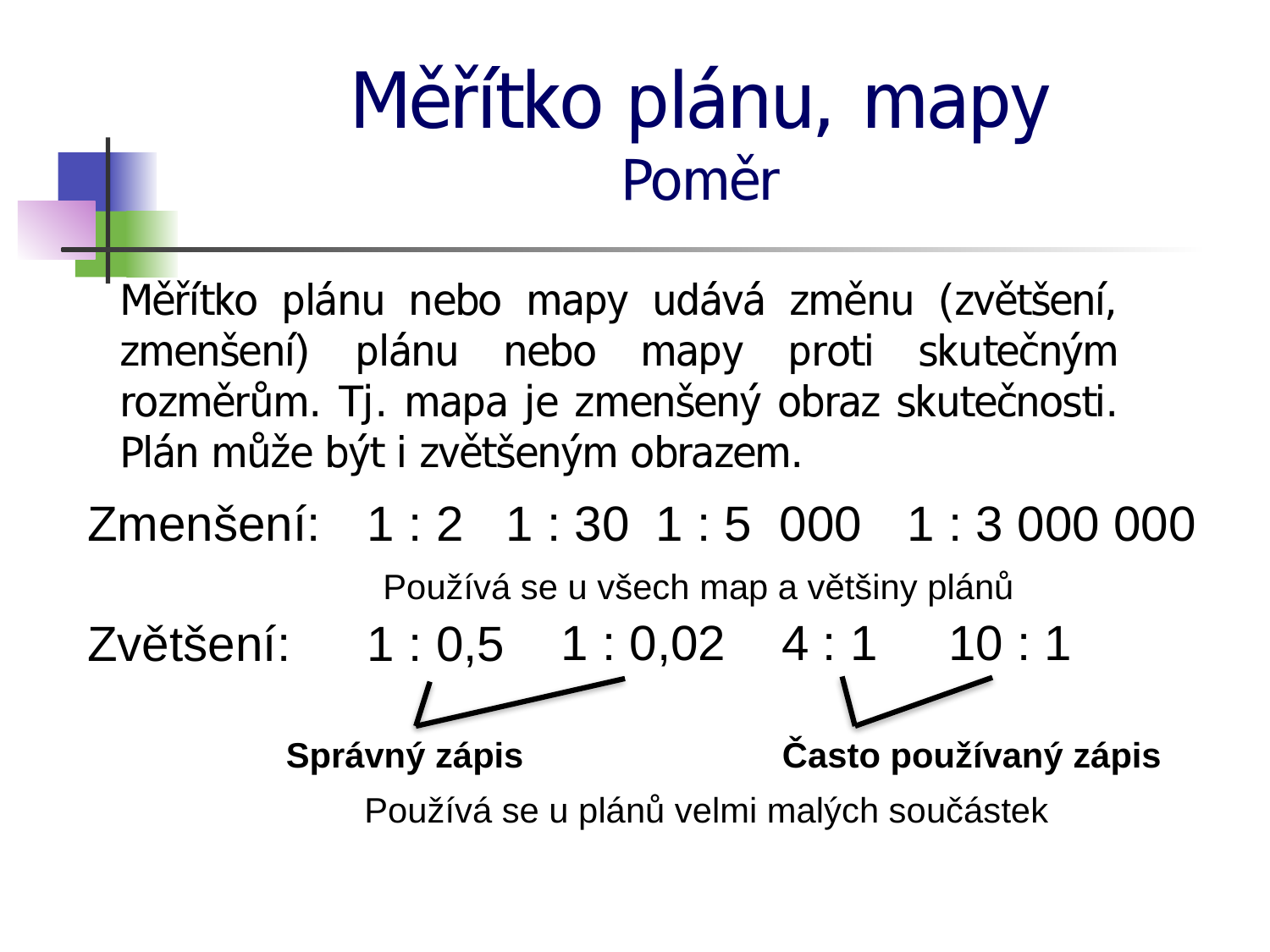

# Měřítko plánu, mapy Poměr
Měřítko plánu nebo mapy udává změnu (zvětšení, zmenšení) plánu nebo mapy proti skutečným rozměrům. Tj. mapa je zmenšený obraz skutečnosti. Plán může být i zvětšeným obrazem.
Zmenšení:
1 : 2
1 : 30
1 : 5  000
1 : 3 000 000
Používá se u všech map a většiny plánů
1 : 0,02
4 : 1
10 : 1
1 : 0,5
Zvětšení:
Správný zápis
Často používaný zápis
Používá se u plánů velmi malých součástek